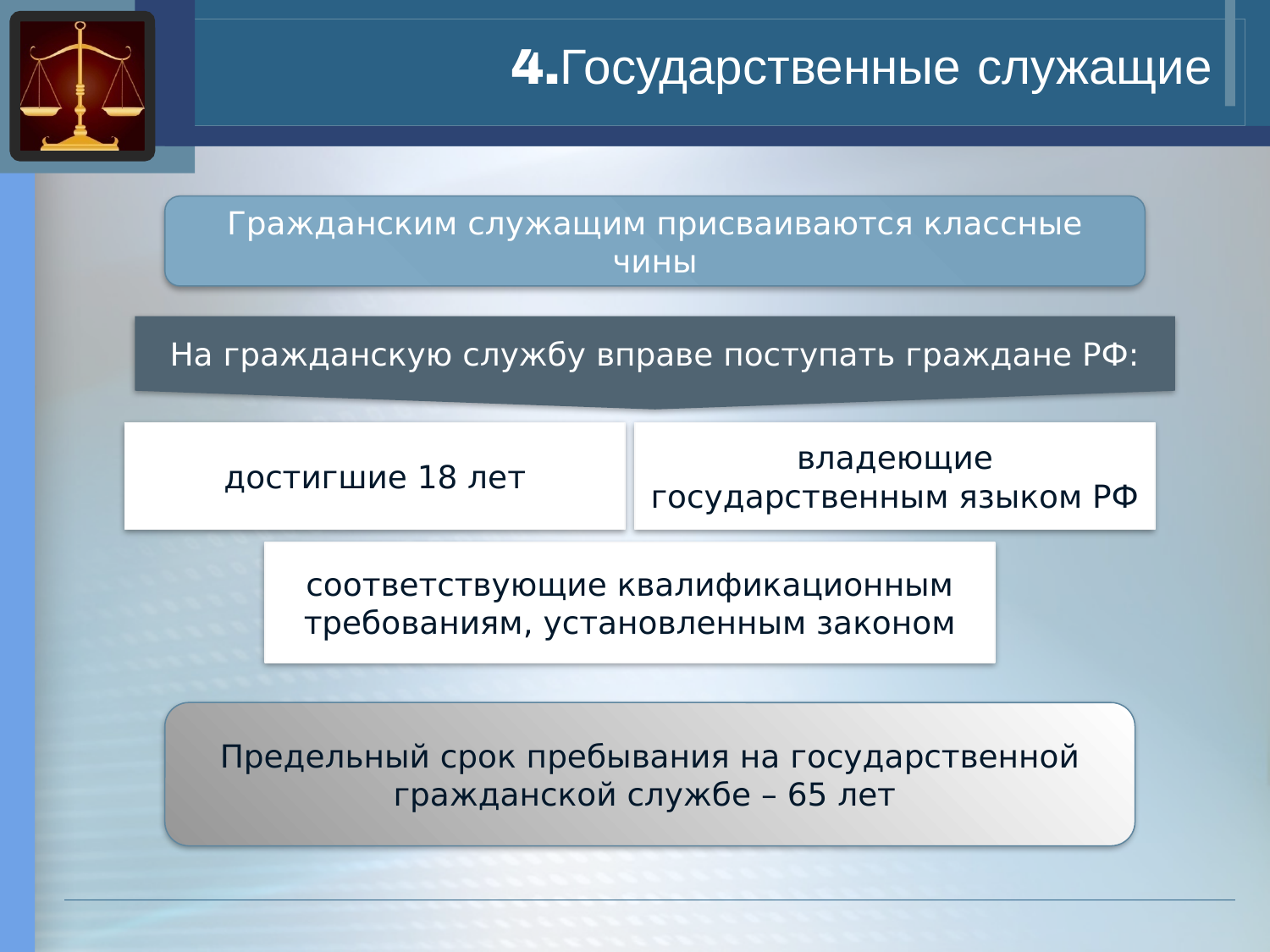

# 4.Государственные служащие
Гражданским служащим присваиваются классные чины
На гражданскую службу вправе поступать граждане РФ:
достигшие 18 лет
владеющие государственным языком РФ
соответствующие квалификационным требованиям, установленным законом
Предельный срок пребывания на государственной гражданской службе – 65 лет
17